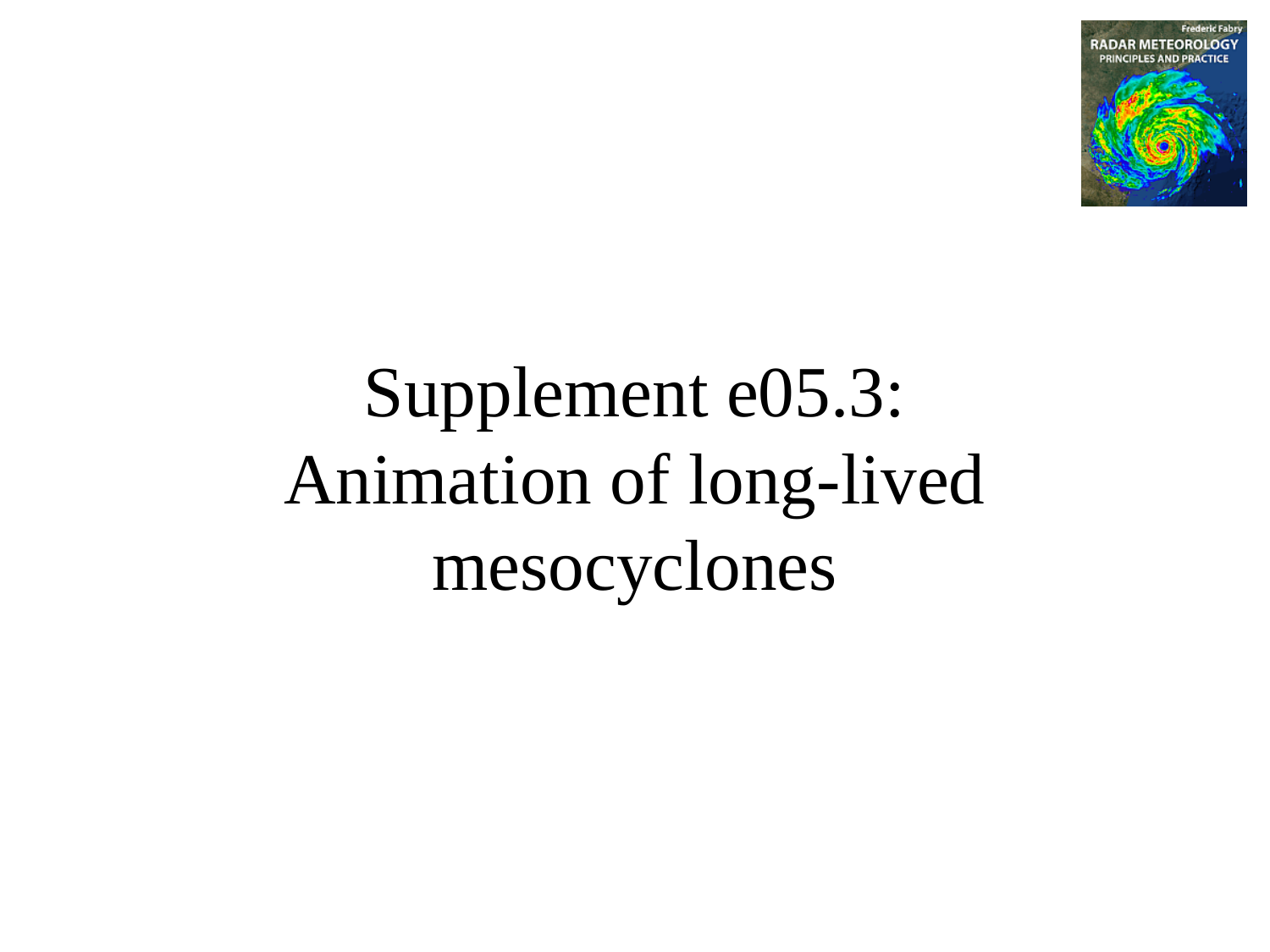

# Supplement e05.3: Animation of long-lived mesocyclones